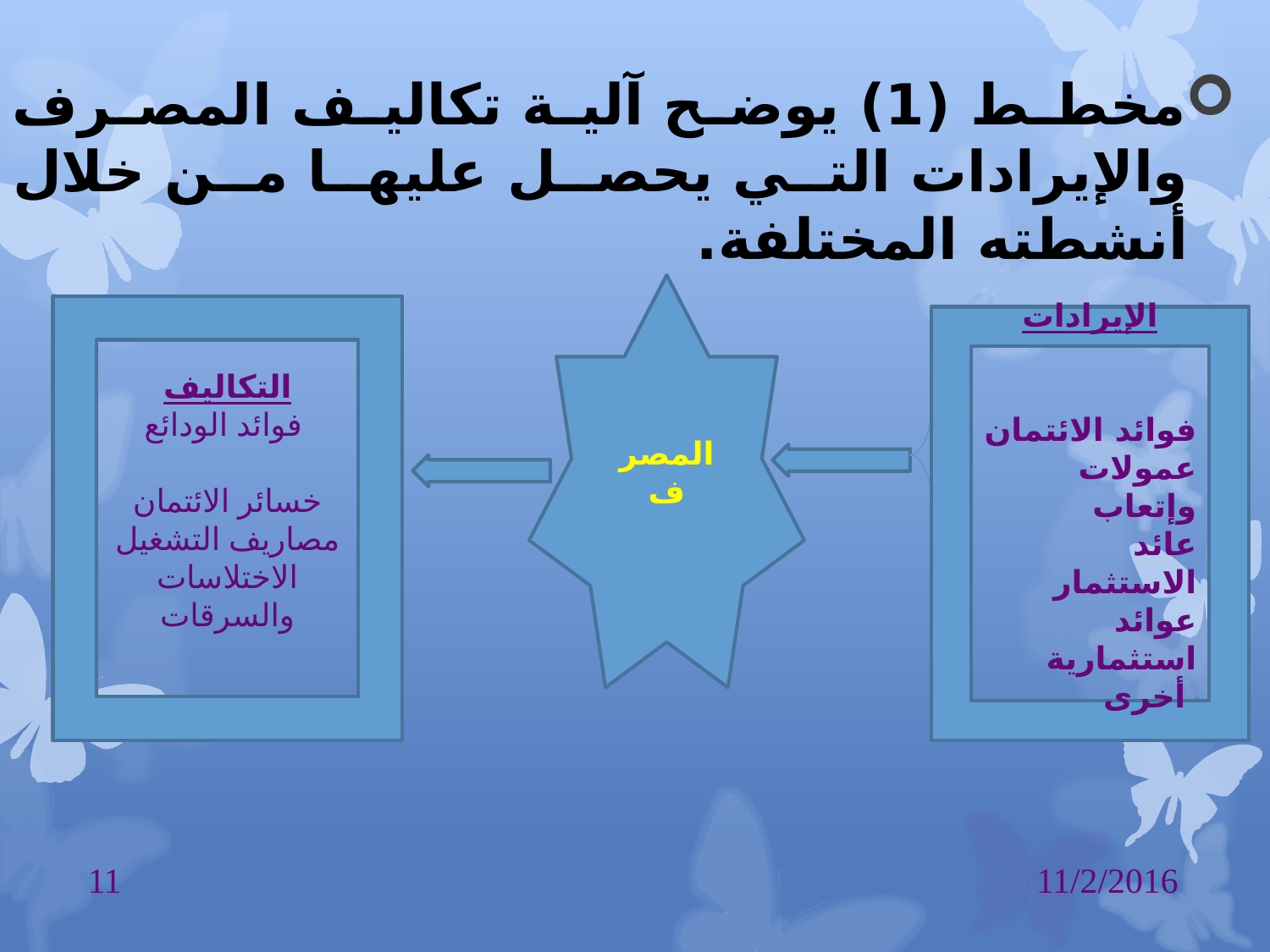

مخطط (1) يوضح آلية تكاليف المصرف والإيرادات التي يحصل عليها من خلال أنشطته المختلفة.

المصرف

التكاليف
فوائد الودائع

خسائر الائتمان
مصاريف التشغيل
الاختلاسات والسرقات

الإيرادات

فوائد الائتمان
عمولات وإتعاب
عائد الاستثمار
عوائد استثمارية أخرى

11
11/2/2016